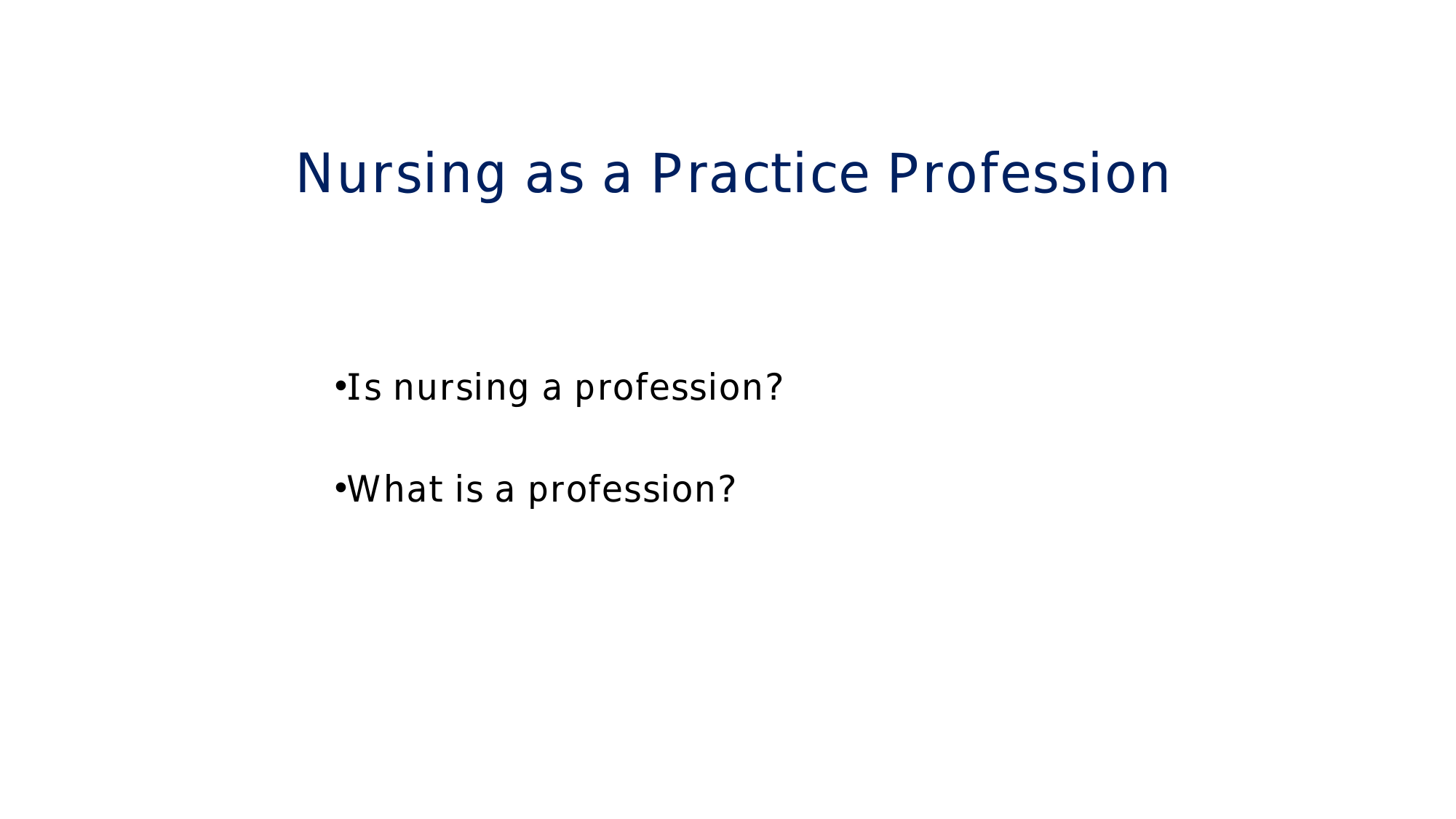

# Nursing as a Practice Profession
Is nursing a profession?

What is a profession?